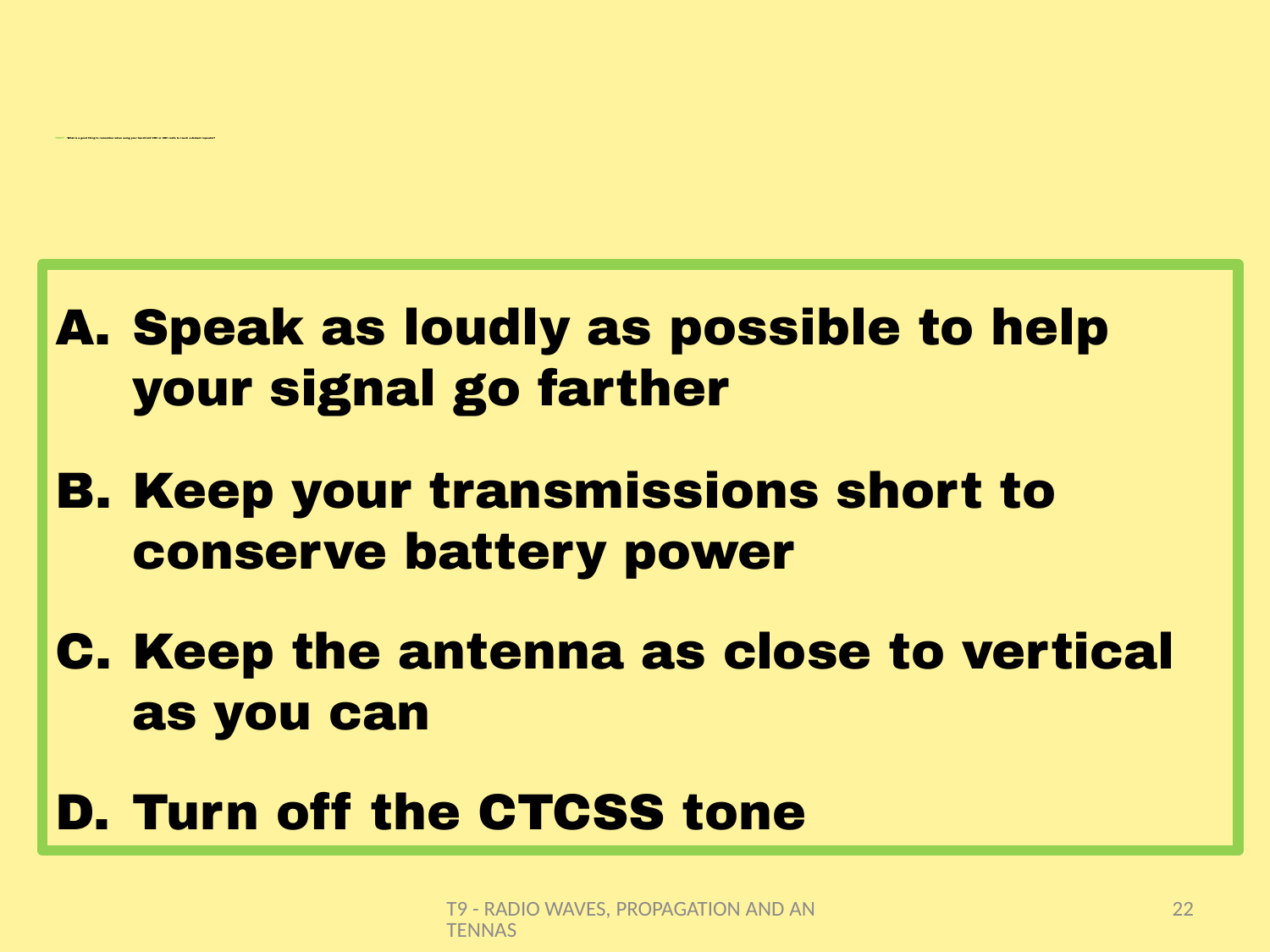

# T9B07 - What is a good thing to remember when using your hand-held VHF or UHF radio to reach a distant repeater?

Speak as loudly as possible to help your signal go farther

Keep your transmissions short to conserve battery power

Keep the antenna as close to vertical as you can

Turn off the CTCSS tone
T9 - RADIO WAVES, PROPAGATION AND ANTENNAS
22